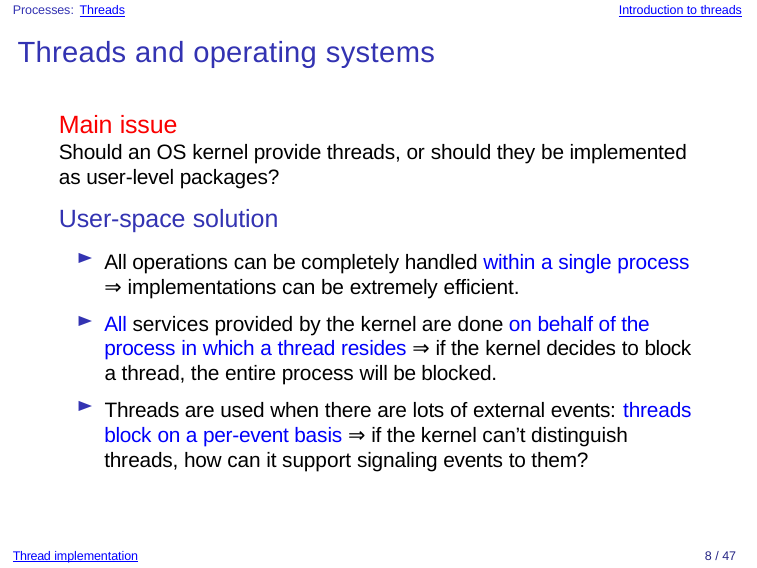

Processes: Threads
Introduction to threads
Threads and operating systems

Main issue
Should an OS kernel provide threads, or should they be implemented  as user-level packages?
User-space solution
All operations can be completely handled within a single process
⇒ implementations can be extremely efficient.
All services provided by the kernel are done on behalf of the
process in which a thread resides ⇒ if the kernel decides to block
a thread, the entire process will be blocked.
Threads are used when there are lots of external events: threads
block on a per-event basis ⇒ if the kernel can’t distinguish  threads, how can it support signaling events to them?
Thread implementation
8 / 47